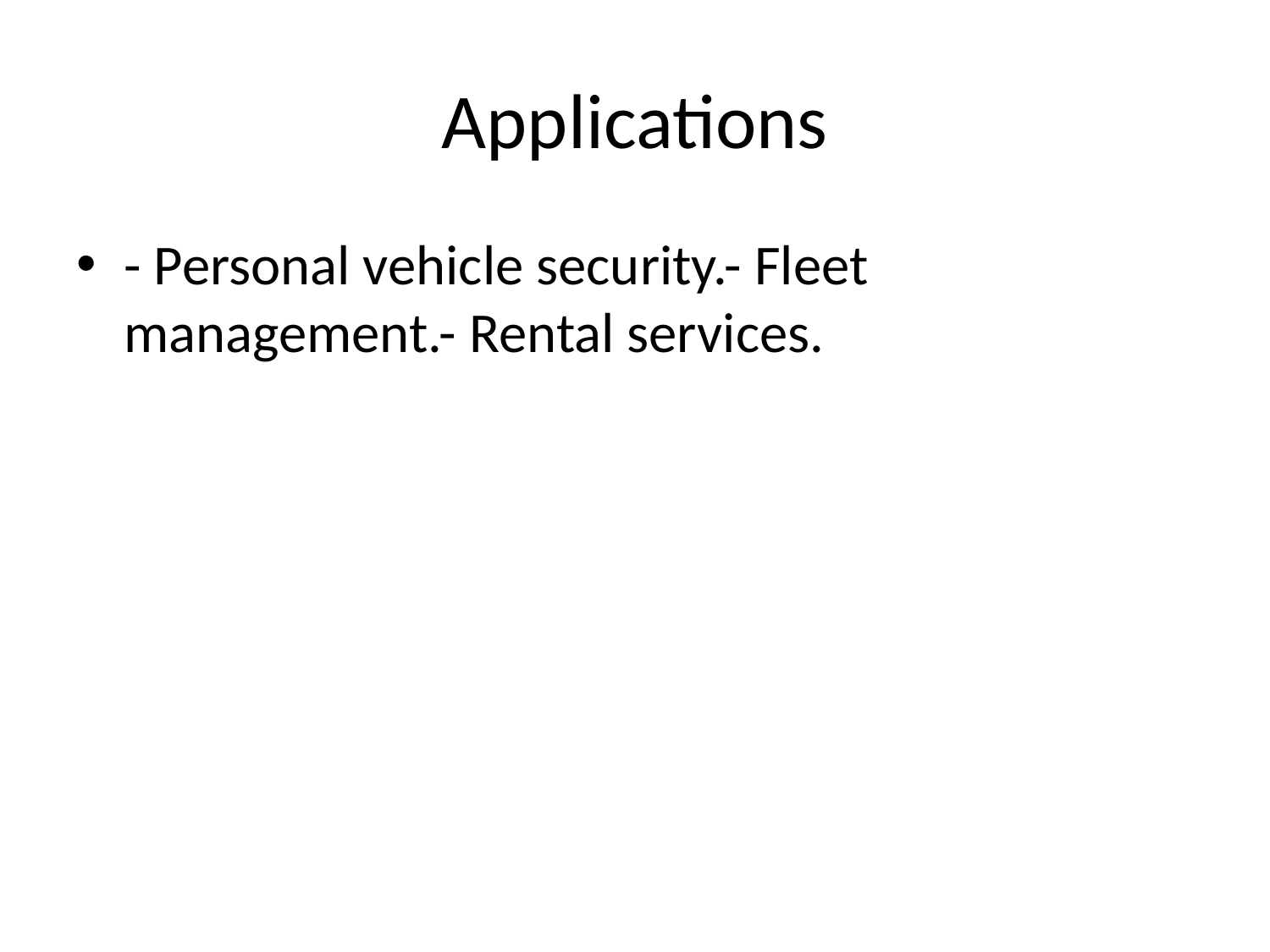

# Applications
- Personal vehicle security.- Fleet management.- Rental services.